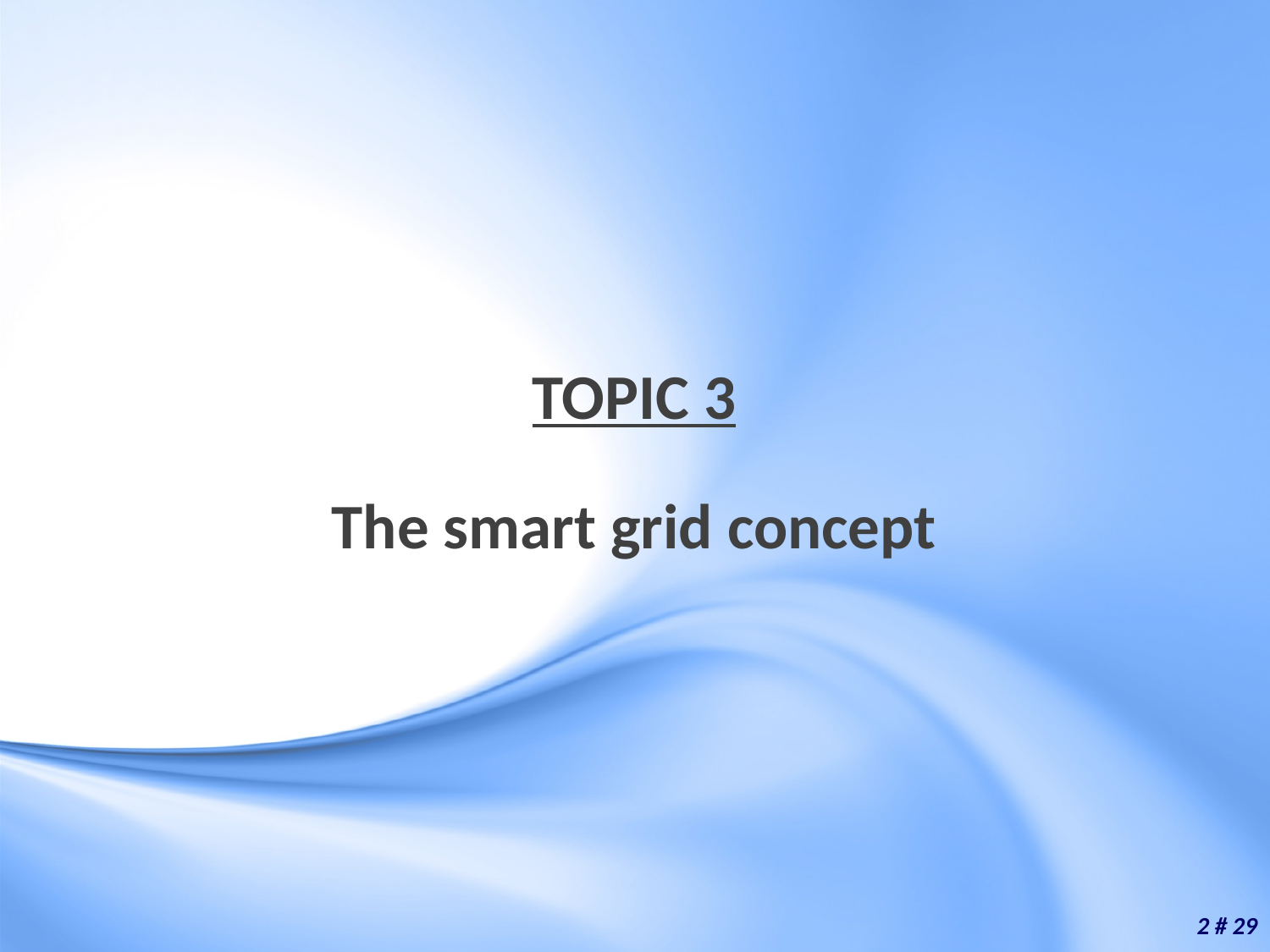

TOPIC 3
The smart grid concept
2 # 29